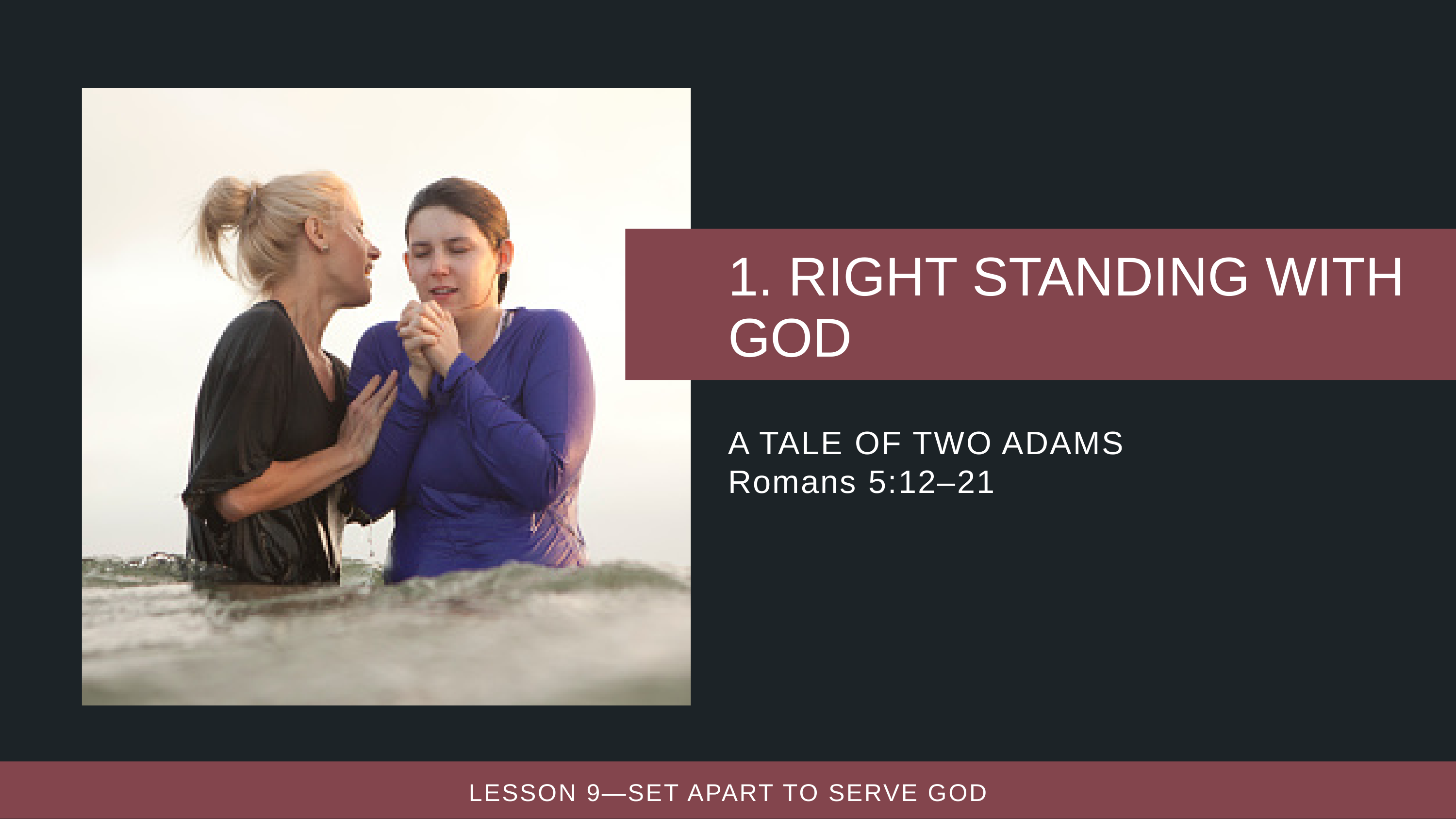

A TALE OF TWO ADAMS
Romans 5:12–21